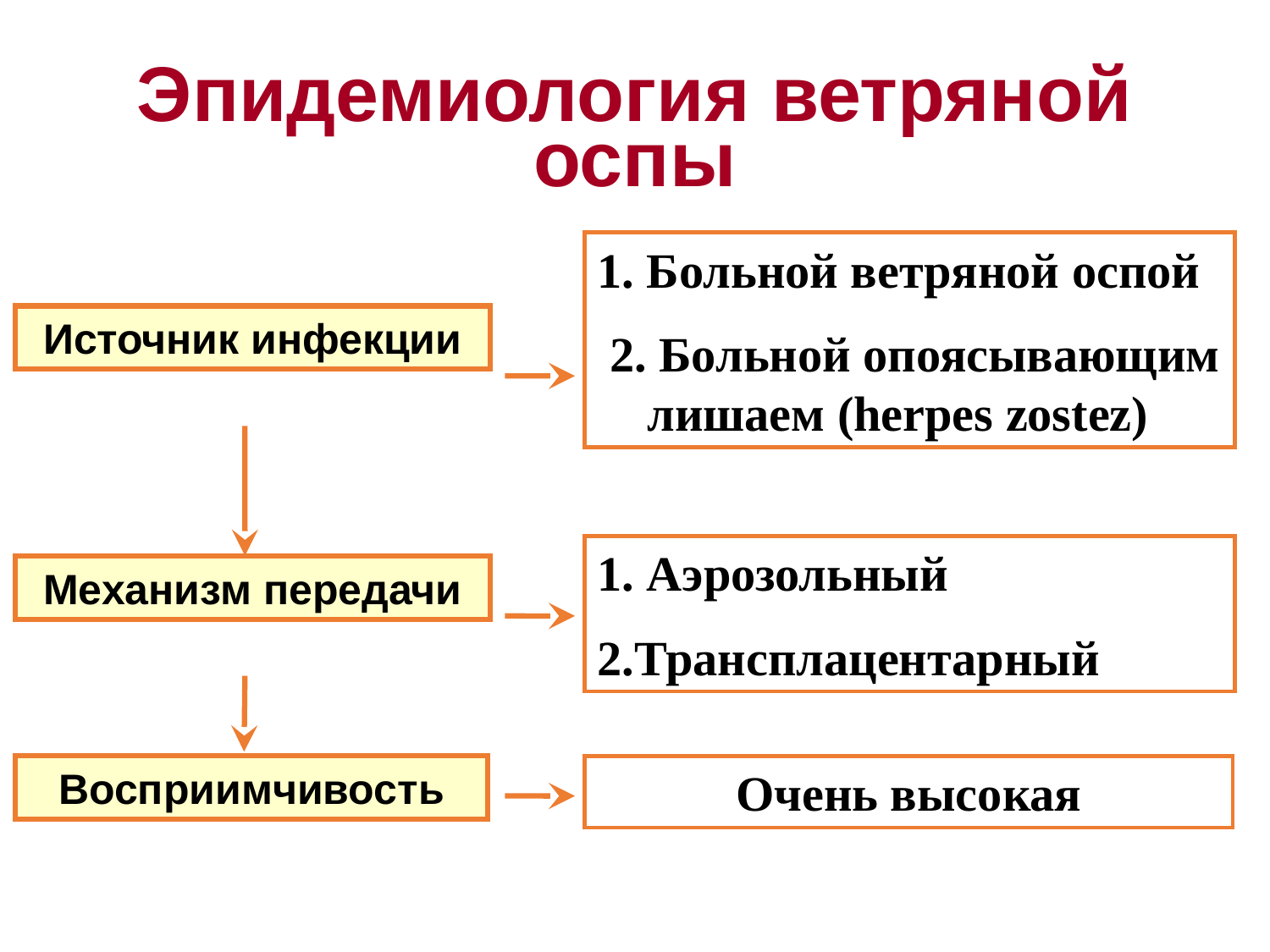

Эпидемиология ветряной оспы

1. Больной ветряной оспой
 2. Больной опоясывающим лишаем (herpes zostez)
Источник инфекции

1. Аэрозольный
2.Трансплацентарный
Механизм передачи

Восприимчивость
Очень высокая